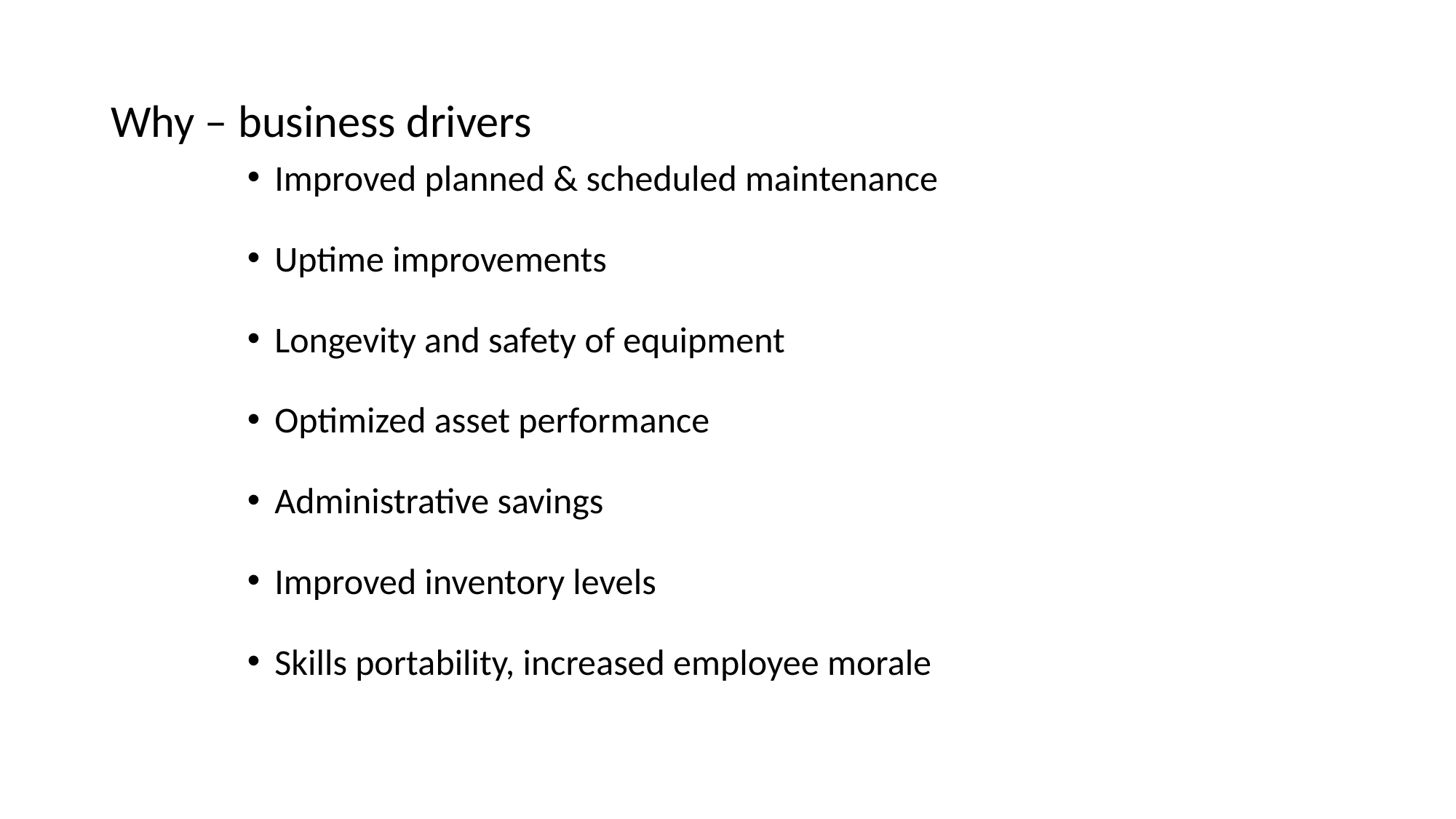

# Why – business drivers
Improved planned & scheduled maintenance
Uptime improvements
Longevity and safety of equipment
Optimized asset performance
Administrative savings
Improved inventory levels
Skills portability, increased employee morale